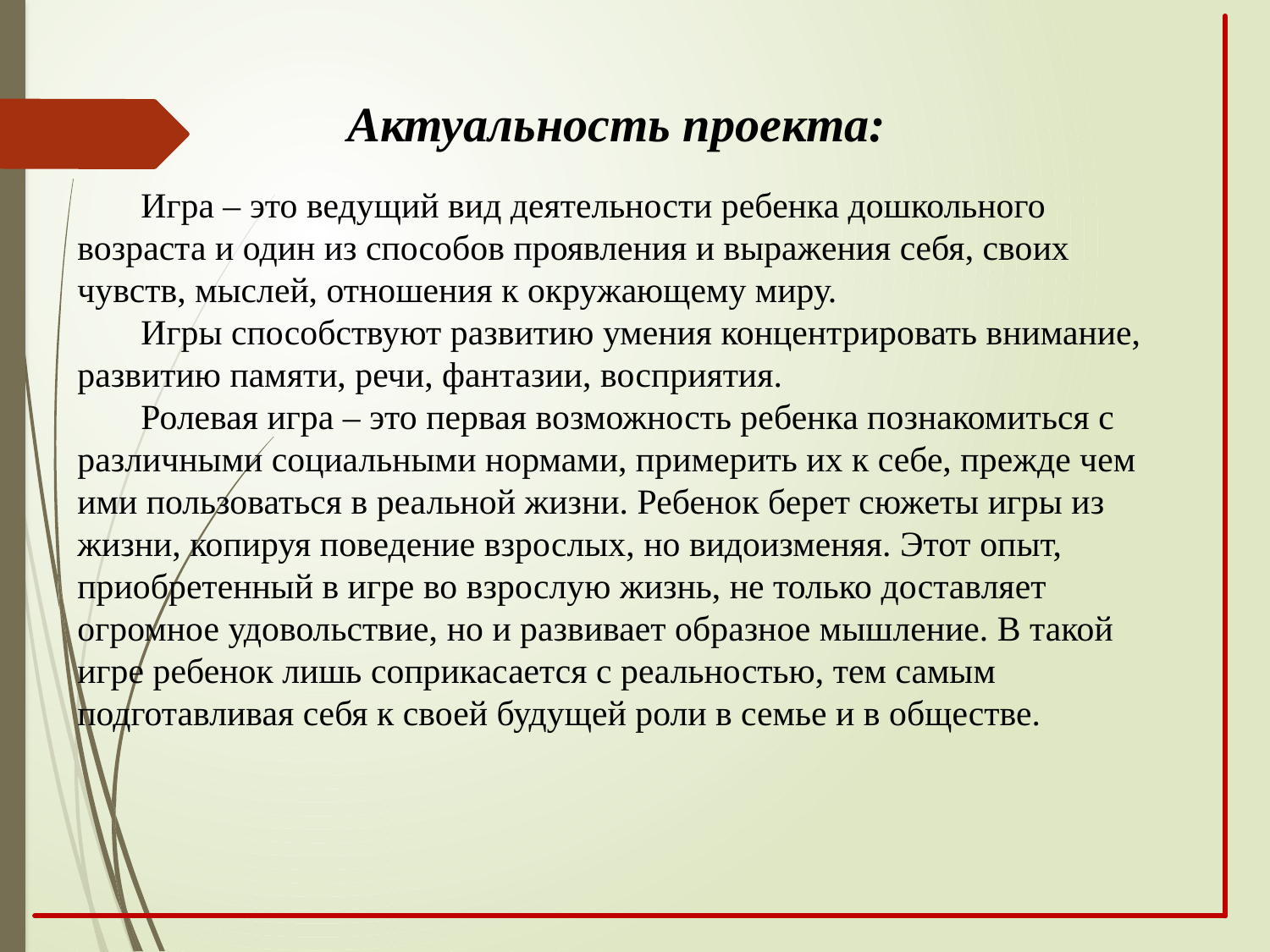

Актуальность проекта:
Игра – это ведущий вид деятельности ребенка дошкольного возраста и один из способов проявления и выражения себя, своих чувств, мыслей, отношения к окружающему миру.
Игры способствуют развитию умения концентрировать внимание, развитию памяти, речи, фантазии, восприятия.
Ролевая игра – это первая возможность ребенка познакомиться с различными социальными нормами, примерить их к себе, прежде чем ими пользоваться в реальной жизни. Ребенок берет сюжеты игры из жизни, копируя поведение взрослых, но видоизменяя. Этот опыт, приобретенный в игре во взрослую жизнь, не только доставляет огромное удовольствие, но и развивает образное мышление. В такой игре ребенок лишь соприкасается с реальностью, тем самым подготавливая себя к своей будущей роли в семье и в обществе.